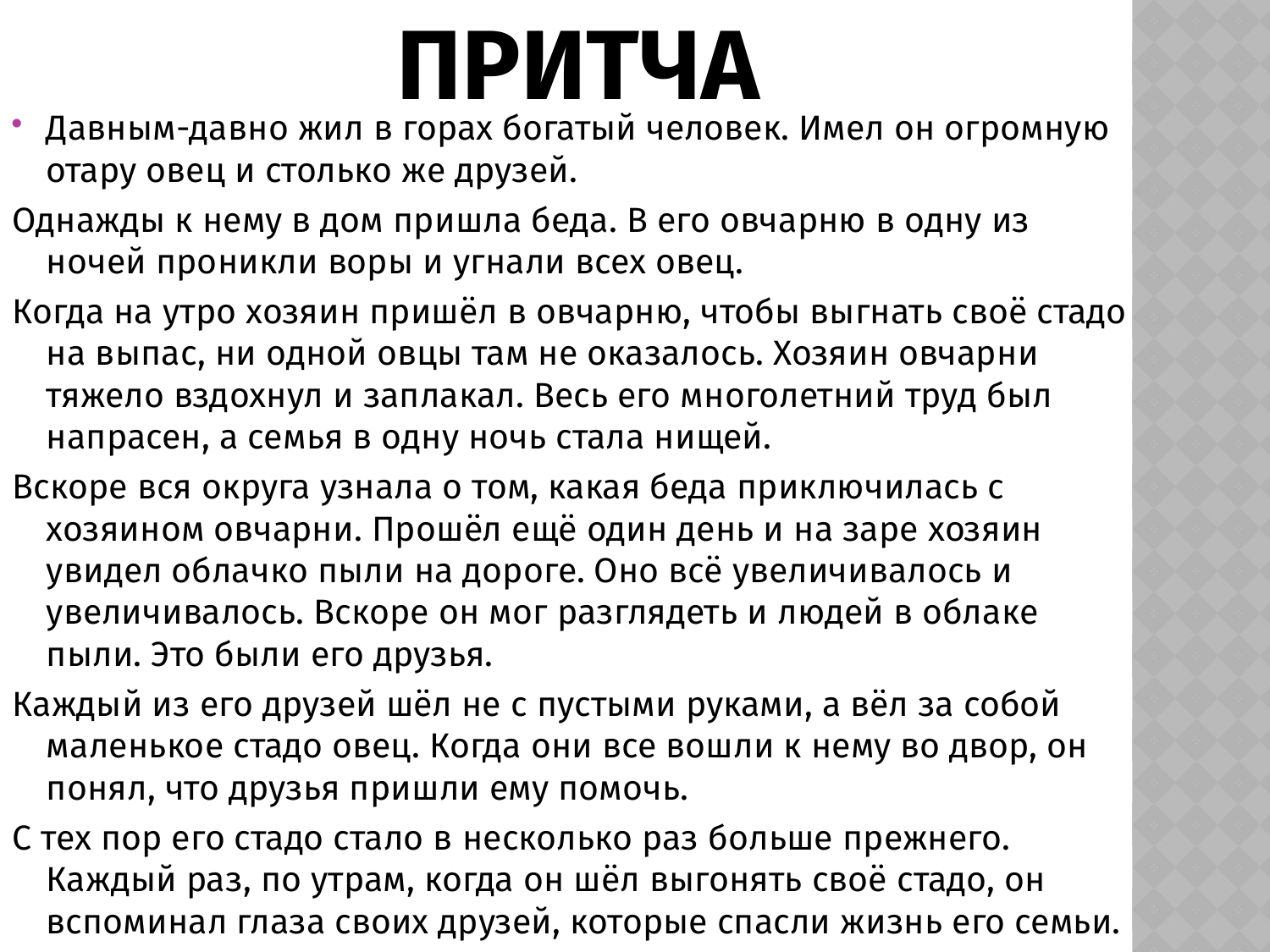

# Притча
Давным-давно жил в горах богатый человек. Имел он огромную отару овец и столько же друзей.
Однажды к нему в дом пришла беда. В его овчарню в одну из ночей проникли воры и угнали всех овец.
Когда на утро хозяин пришёл в овчарню, чтобы выгнать своё стадо на выпас, ни одной овцы там не оказалось. Хозяин овчарни тяжело вздохнул и заплакал. Весь его многолетний труд был напрасен, а семья в одну ночь стала нищей.
Вскоре вся округа узнала о том, какая беда приключилась с хозяином овчарни. Прошёл ещё один день и на заре хозяин увидел облачко пыли на дороге. Оно всё увеличивалось и увеличивалось. Вскоре он мог разглядеть и людей в облаке пыли. Это были его друзья.
Каждый из его друзей шёл не с пустыми руками, а вёл за собой маленькое стадо овец. Когда они все вошли к нему во двор, он понял, что друзья пришли ему помочь.
С тех пор его стадо стало в несколько раз больше прежнего. Каждый раз, по утрам, когда он шёл выгонять своё стадо, он вспоминал глаза своих друзей, которые спасли жизнь его семьи.